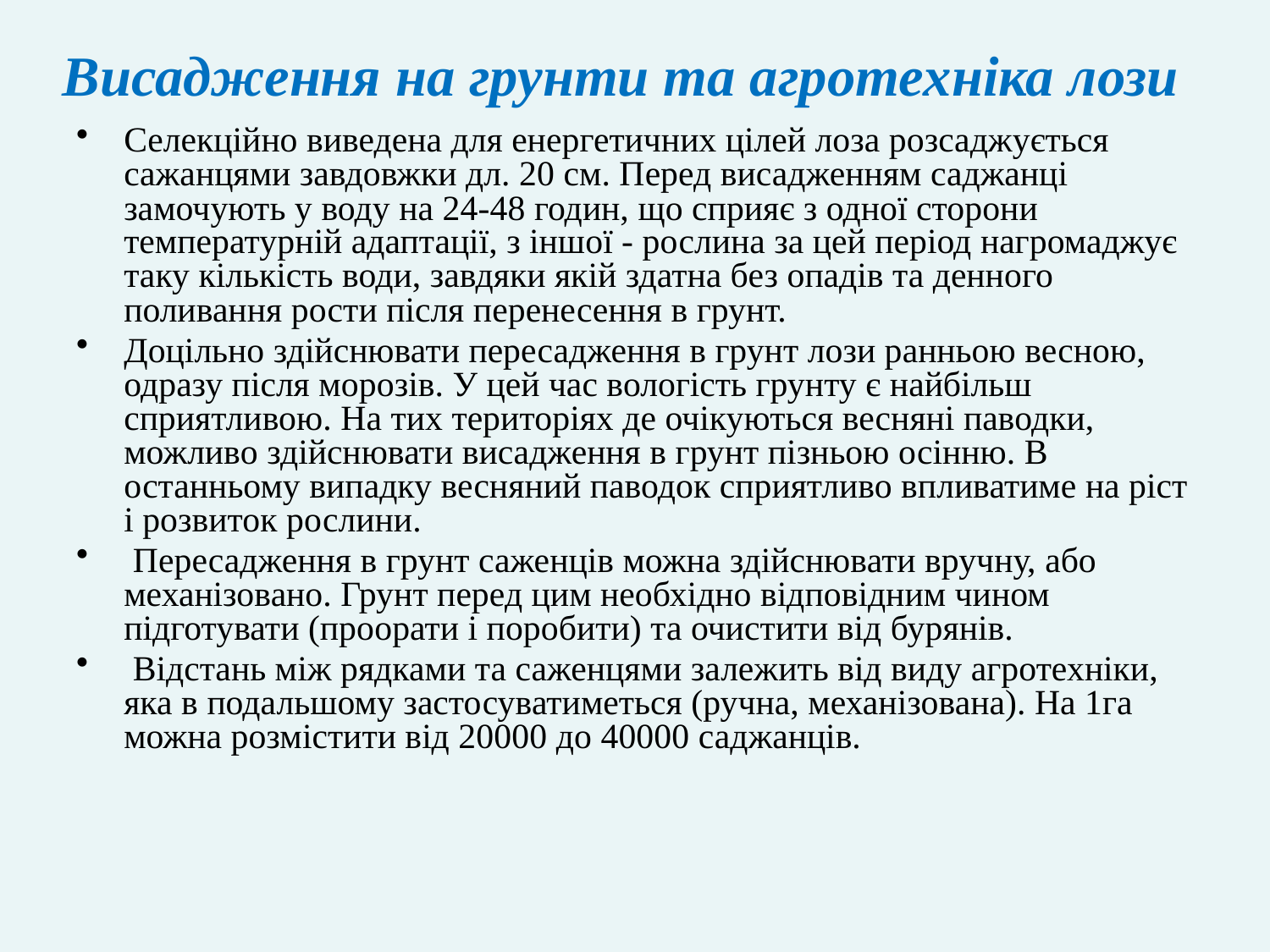

# Висадження на грунти та агротехніка лози
Селекційно виведена для енергетичних цілей лоза розсаджується сажанцями завдовжки дл. 20 см. Перед висадженням саджанці замочують у воду на 24-48 годин, що сприяє з одної сторони температурній адаптації, з іншої - рослина за цей період нагромаджує таку кількість води, завдяки якій здатна без опадів та денного поливання рости після перенесення в грунт.
Доцільно здійснювати пересадження в грунт лози ранньою весною, одразу після морозів. У цей час вологість грунту є найбільш сприятливою. На тих територіях де очікуються весняні паводки, можливо здійснювати висадження в грунт пізньою осінню. В останньому випадку весняний паводок сприятливо впливатиме на ріст і розвиток рослини.
 Пересадження в грунт саженців можна здійснювати вручну, або механізовано. Грунт перед цим необхідно відповідним чином підготувати (проорати і поробити) та очистити від бурянів.
 Відстань між рядками та саженцями залежить від виду агротехніки, яка в подальшому застосуватиметься (ручна, механізована). На 1га можна розмістити від 20000 до 40000 саджанців.